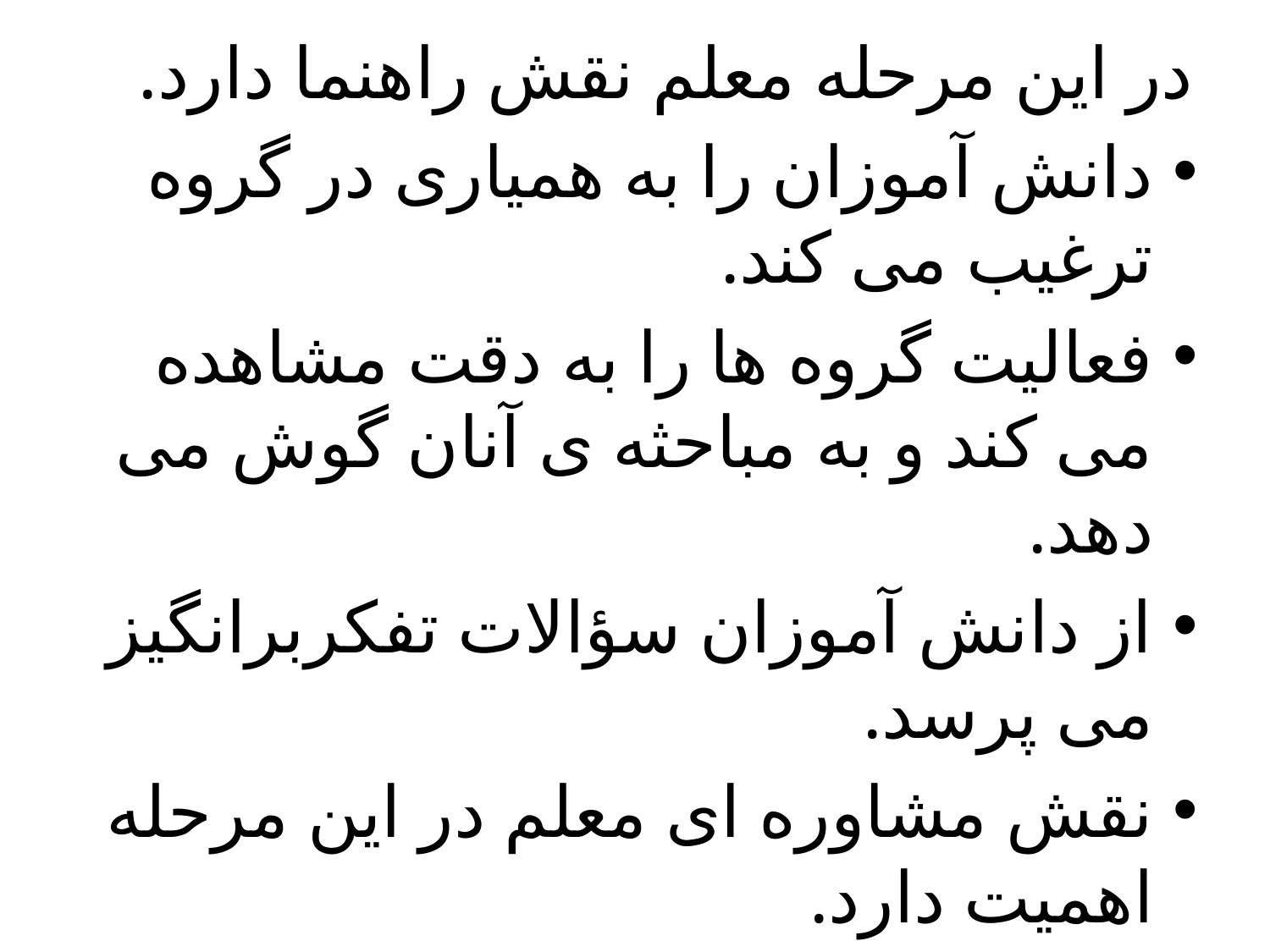

در این مرحله معلم نقش راهنما دارد.
دانش آموزان را به همیاری در گروه ترغیب می کند.
فعالیت گروه ها را به دقت مشاهده می کند و به مباحثه ی آنان گوش می دهد.
از دانش آموزان سؤالات تفکربرانگیز می پرسد.
نقش مشاوره ای معلم در این مرحله اهمیت دارد.